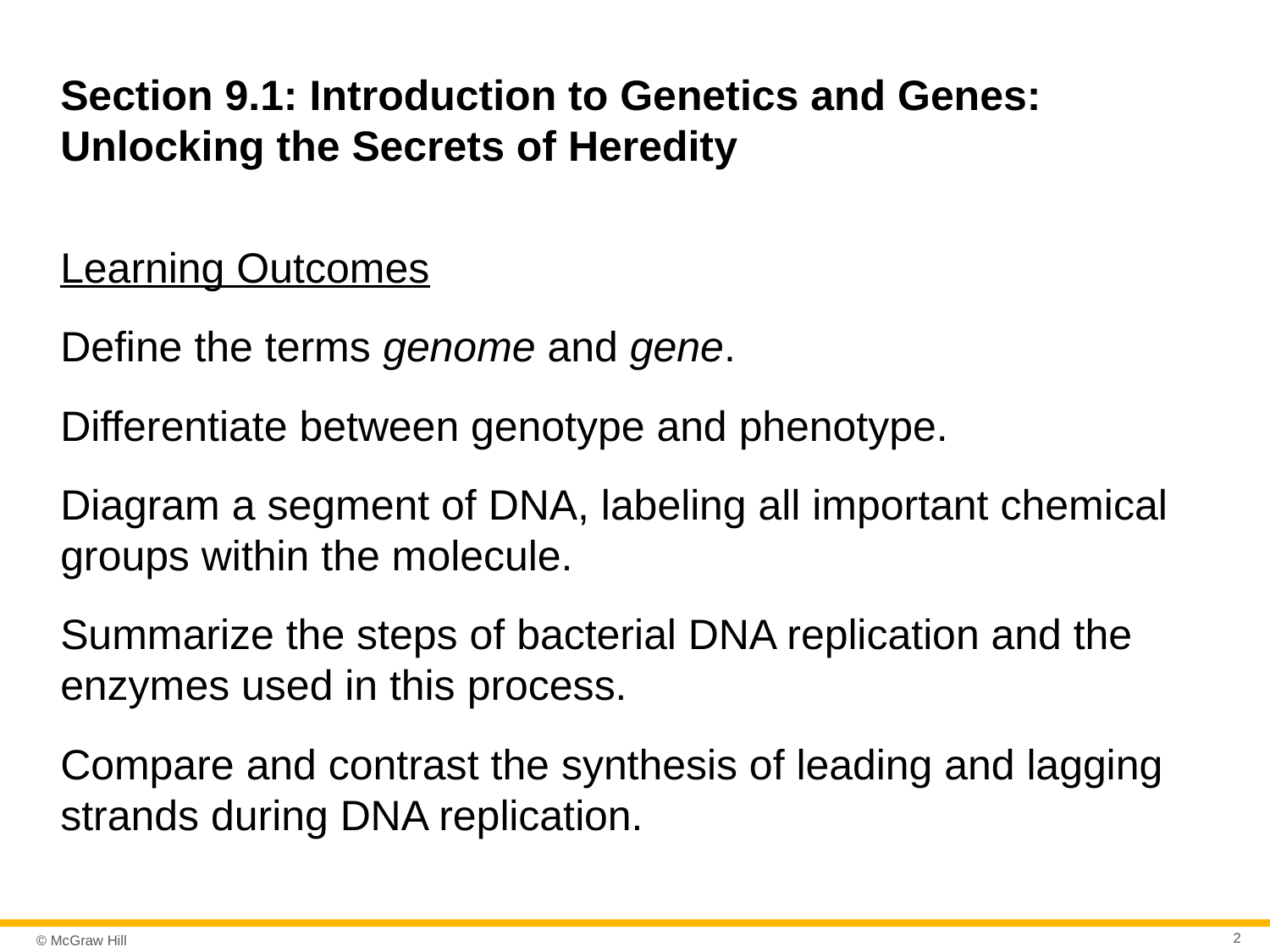

# Section 9.1: Introduction to Genetics and Genes: Unlocking the Secrets of Heredity
Learning Outcomes
Define the terms genome and gene.
Differentiate between genotype and phenotype.
Diagram a segment of DNA, labeling all important chemical groups within the molecule.
Summarize the steps of bacterial DNA replication and the enzymes used in this process.
Compare and contrast the synthesis of leading and lagging strands during DNA replication.